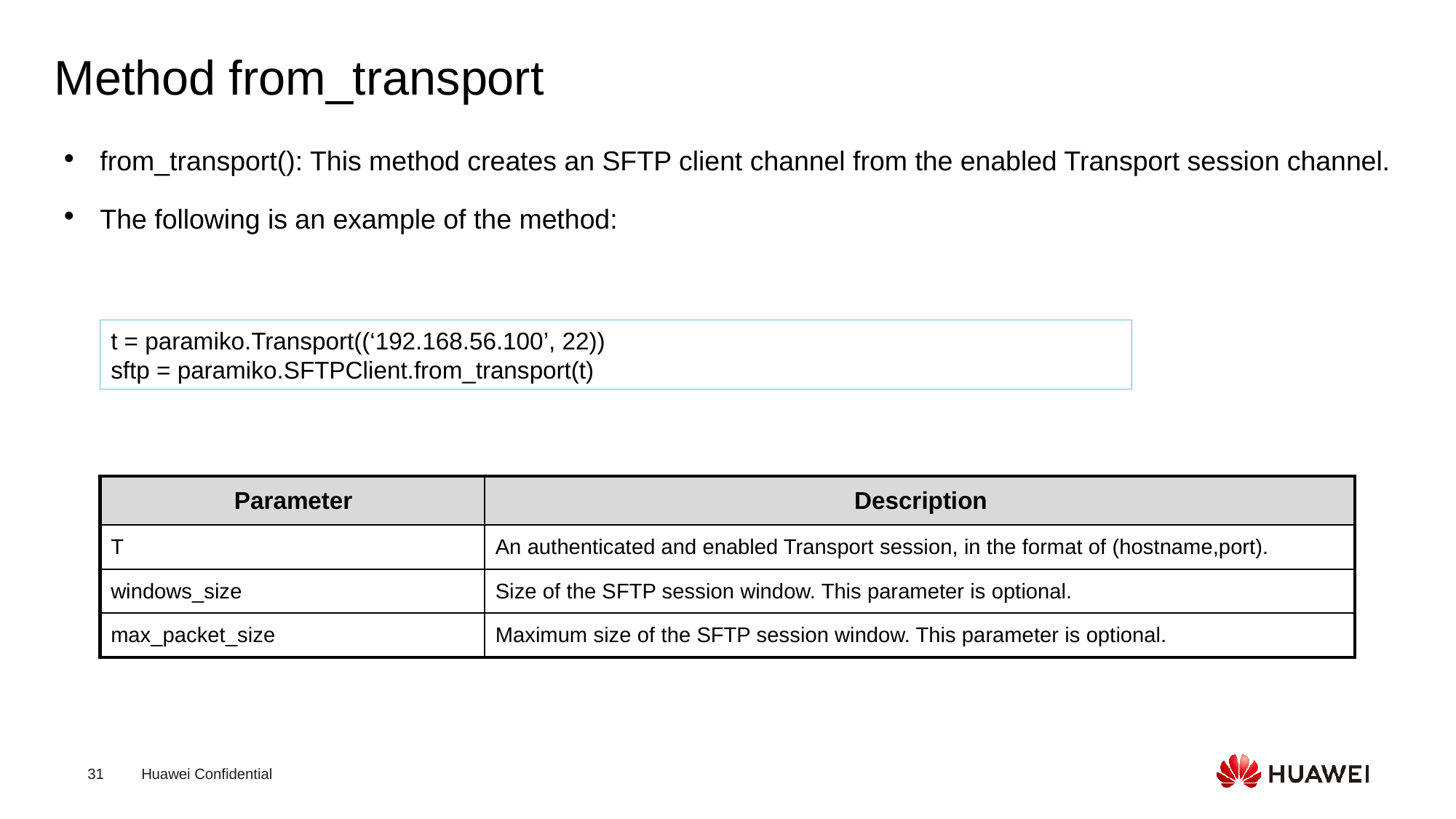

# Method from_transport
from_transport(): This method creates an SFTP client channel from the enabled Transport session channel.
The following is an example of the method:
t = paramiko.Transport((‘192.168.56.100’, 22))
sftp = paramiko.SFTPClient.from_transport(t)
| Parameter | Description |
| --- | --- |
| T | An authenticated and enabled Transport session, in the format of (hostname,port). |
| windows\_size | Size of the SFTP session window. This parameter is optional. |
| max\_packet\_size | Maximum size of the SFTP session window. This parameter is optional. |